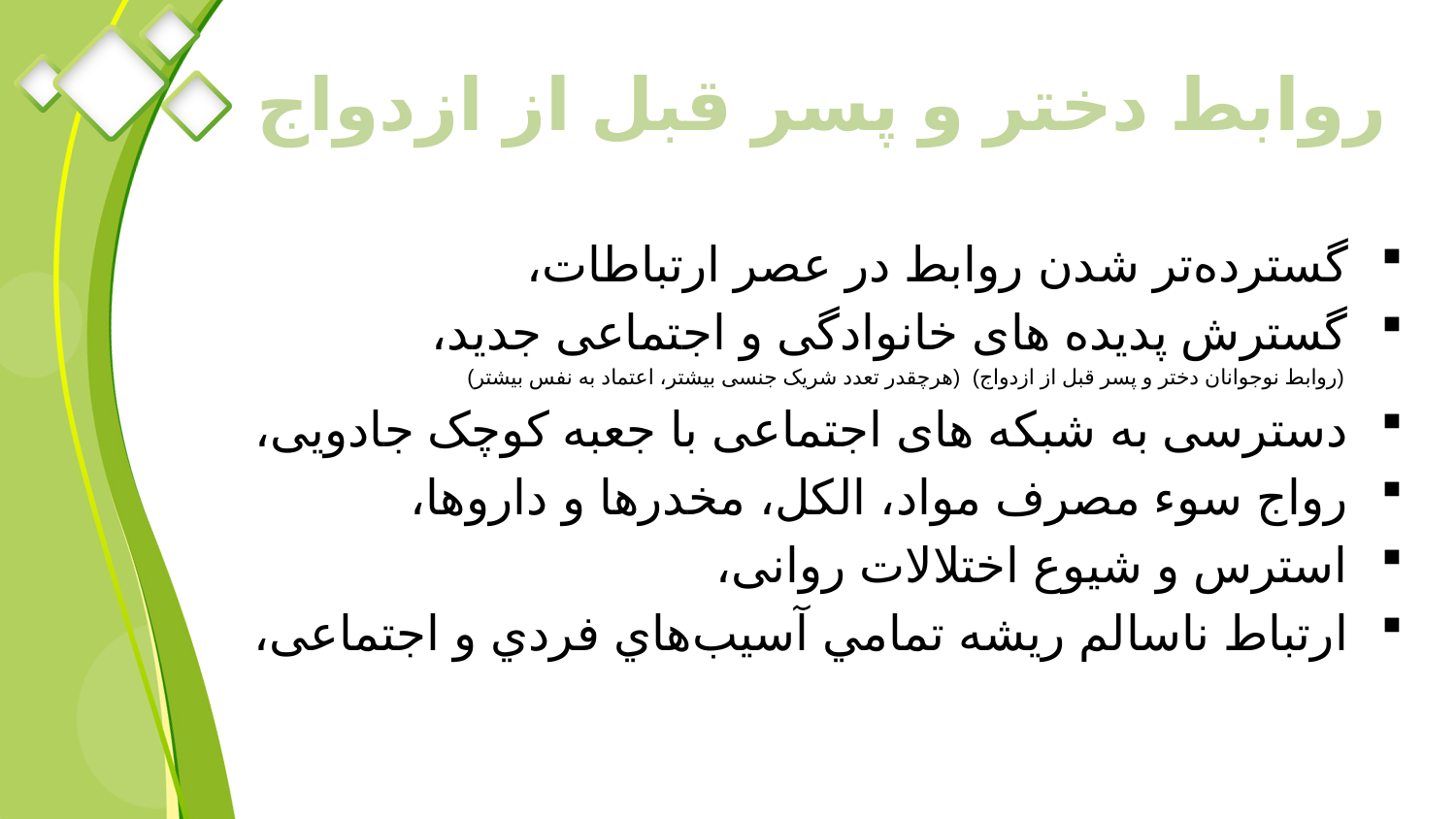

# روابط دختر و پسر قبل از ازدواج
گسترده‌تر شدن روابط در عصر ارتباطات،
گسترش پدیده های خانوادگی و اجتماعی جدید،
          (روابط نوجوانان دختر و پسر قبل از ازدواج)  (هرچقدر تعدد شریک جنسی بیشتر، اعتماد به نفس بیشتر)
دسترسی به شبکه های اجتماعی با جعبه کوچک جادویی،
رواج سوء مصرف مواد، الکل، مخدرها و داروها،
استرس و شیوع اختلالات روانی،
ارتباط ناسالم ریشه تمامي آسيب‌هاي فردي و اجتماعی،